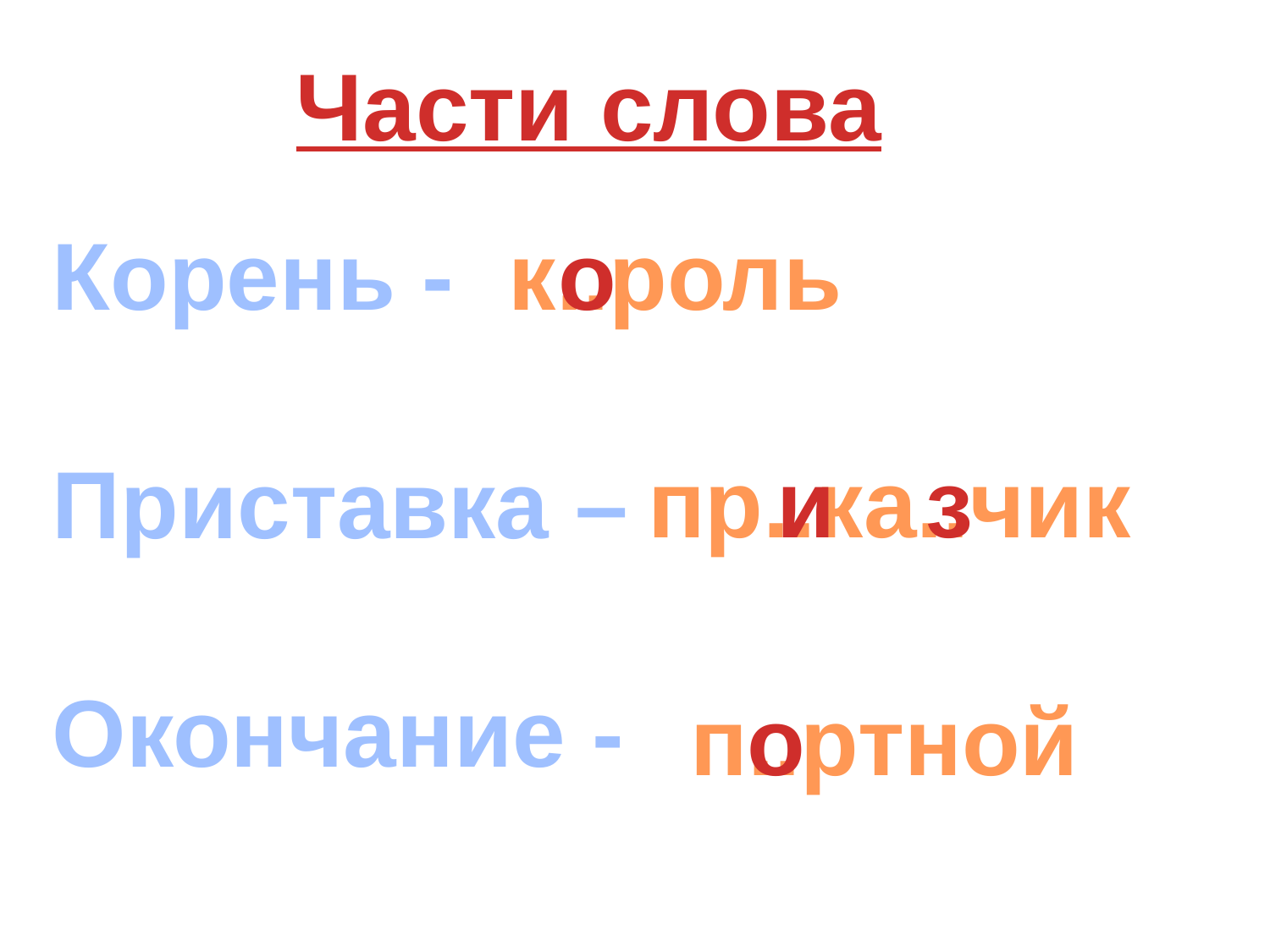

Части слова
Корень -

Приставка –

Окончание -
к..роль
о
пр..ка..чик
и
з
  п..ртной
о